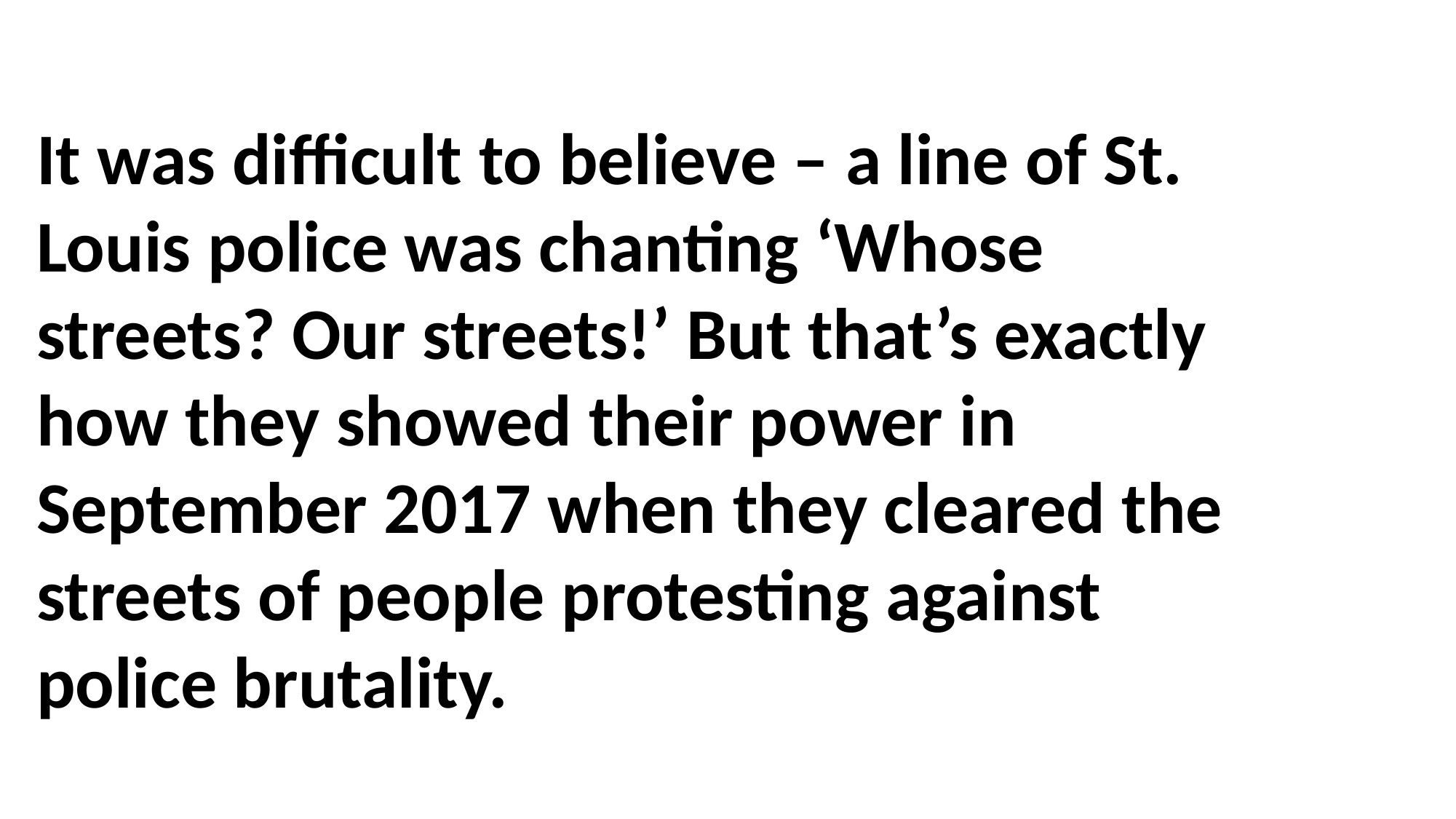

It was difficult to believe – a line of St. Louis police was chanting ‘Whose streets? Our streets!’ But that’s exactly how they showed their power in September 2017 when they cleared the streets of people protesting against police brutality.